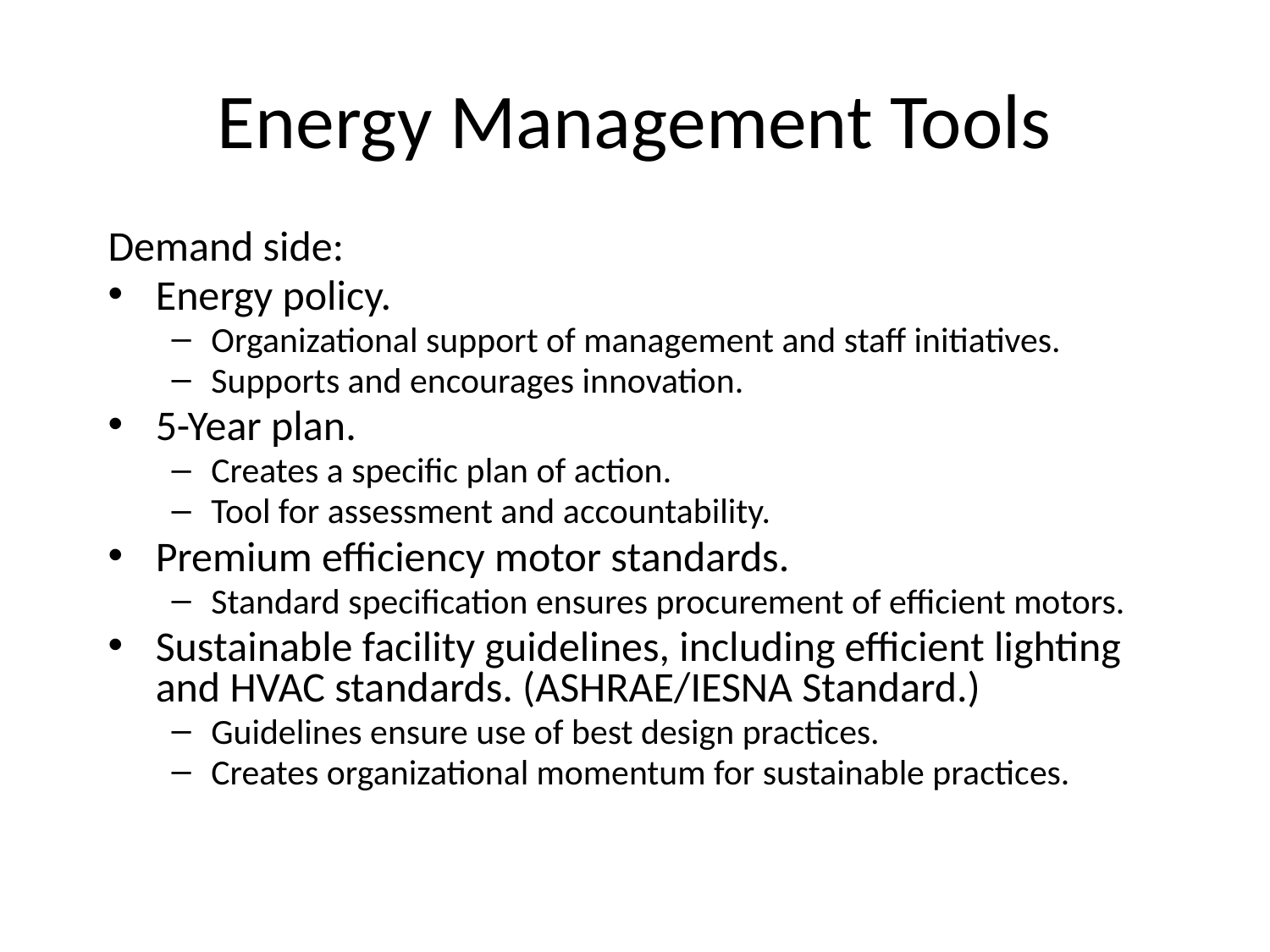

Energy Management Tools
Demand side:
Energy policy.
Organizational support of management and staff initiatives.
Supports and encourages innovation.
5-Year plan.
Creates a specific plan of action.
Tool for assessment and accountability.
Premium efficiency motor standards.
Standard specification ensures procurement of efficient motors.
Sustainable facility guidelines, including efficient lighting and HVAC standards. (ASHRAE/IESNA Standard.)
Guidelines ensure use of best design practices.
Creates organizational momentum for sustainable practices.